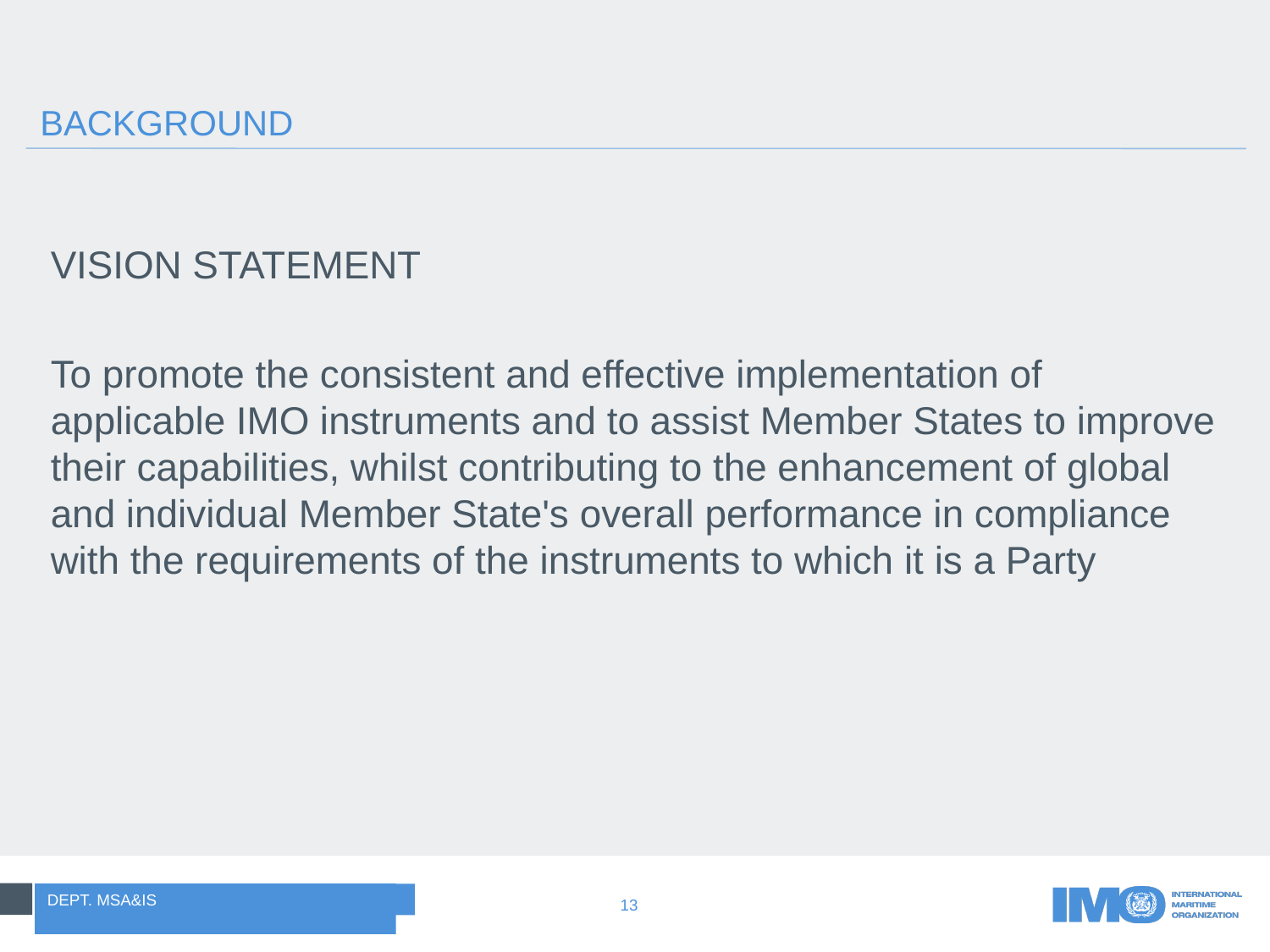

# BACKGROUND

VISION STATEMENT

To promote the consistent and effective implementation of applicable IMO instruments and to assist Member States to improve their capabilities, whilst contributing to the enhancement of global and individual Member State's overall performance in compliance with the requirements of the instruments to which it is a Party